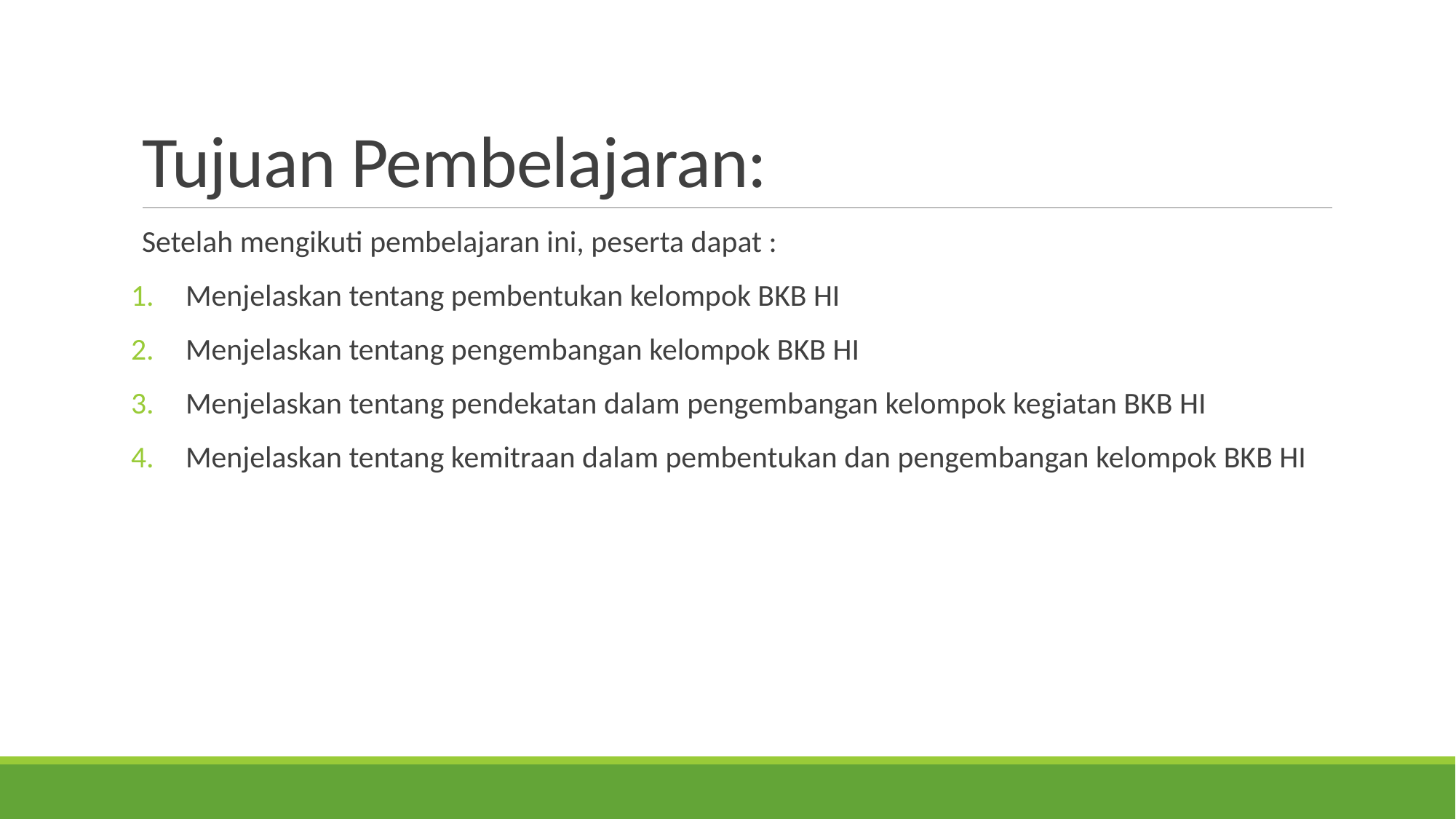

# Tujuan Pembelajaran:
Setelah mengikuti pembelajaran ini, peserta dapat :
Menjelaskan tentang pembentukan kelompok BKB HI
Menjelaskan tentang pengembangan kelompok BKB HI
Menjelaskan tentang pendekatan dalam pengembangan kelompok kegiatan BKB HI
Menjelaskan tentang kemitraan dalam pembentukan dan pengembangan kelompok BKB HI